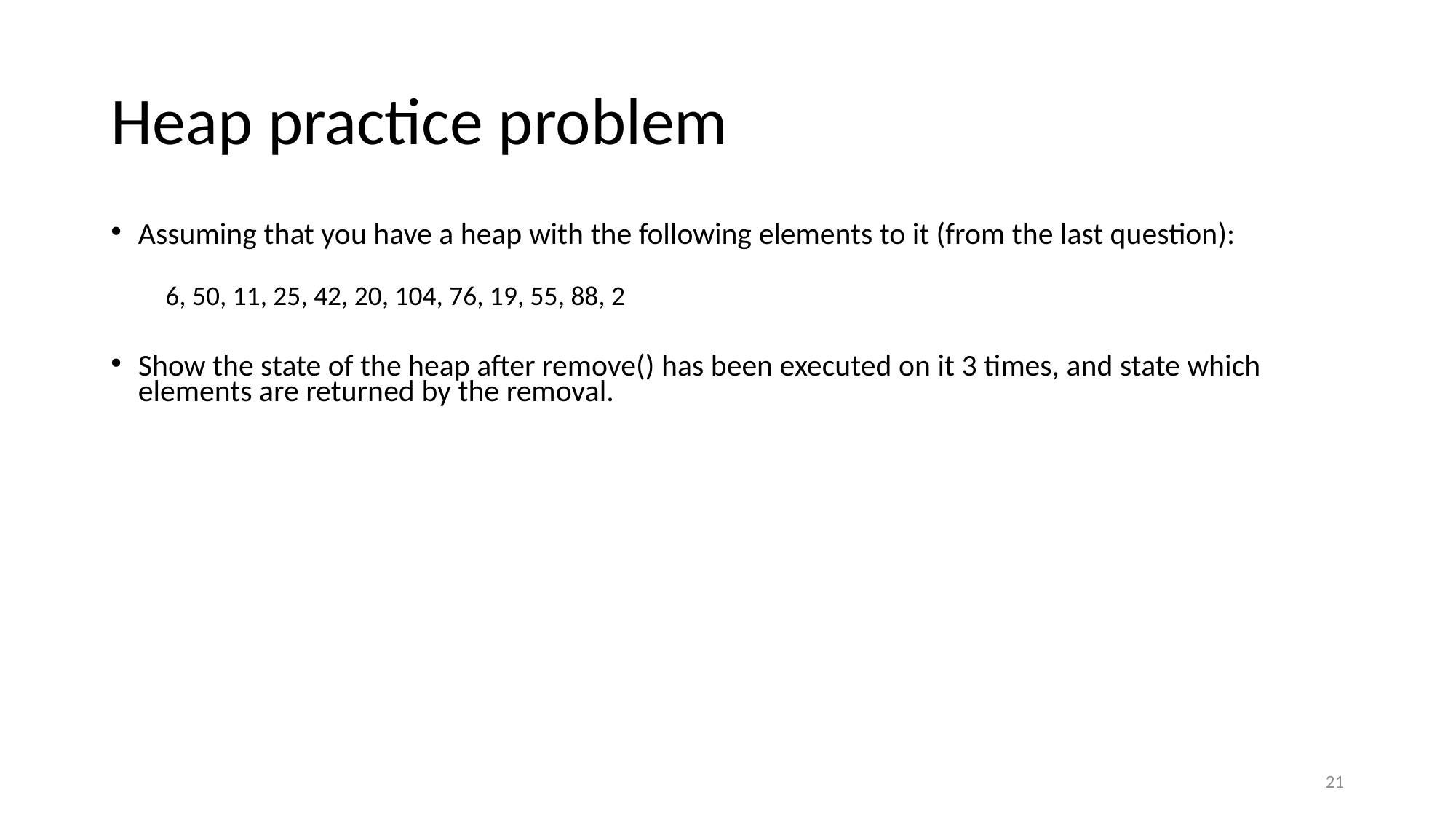

# Heap practice problem
Assuming that you have a heap with the following elements to it (from the last question):

6, 50, 11, 25, 42, 20, 104, 76, 19, 55, 88, 2

Show the state of the heap after remove() has been executed on it 3 times, and state which elements are returned by the removal.
21